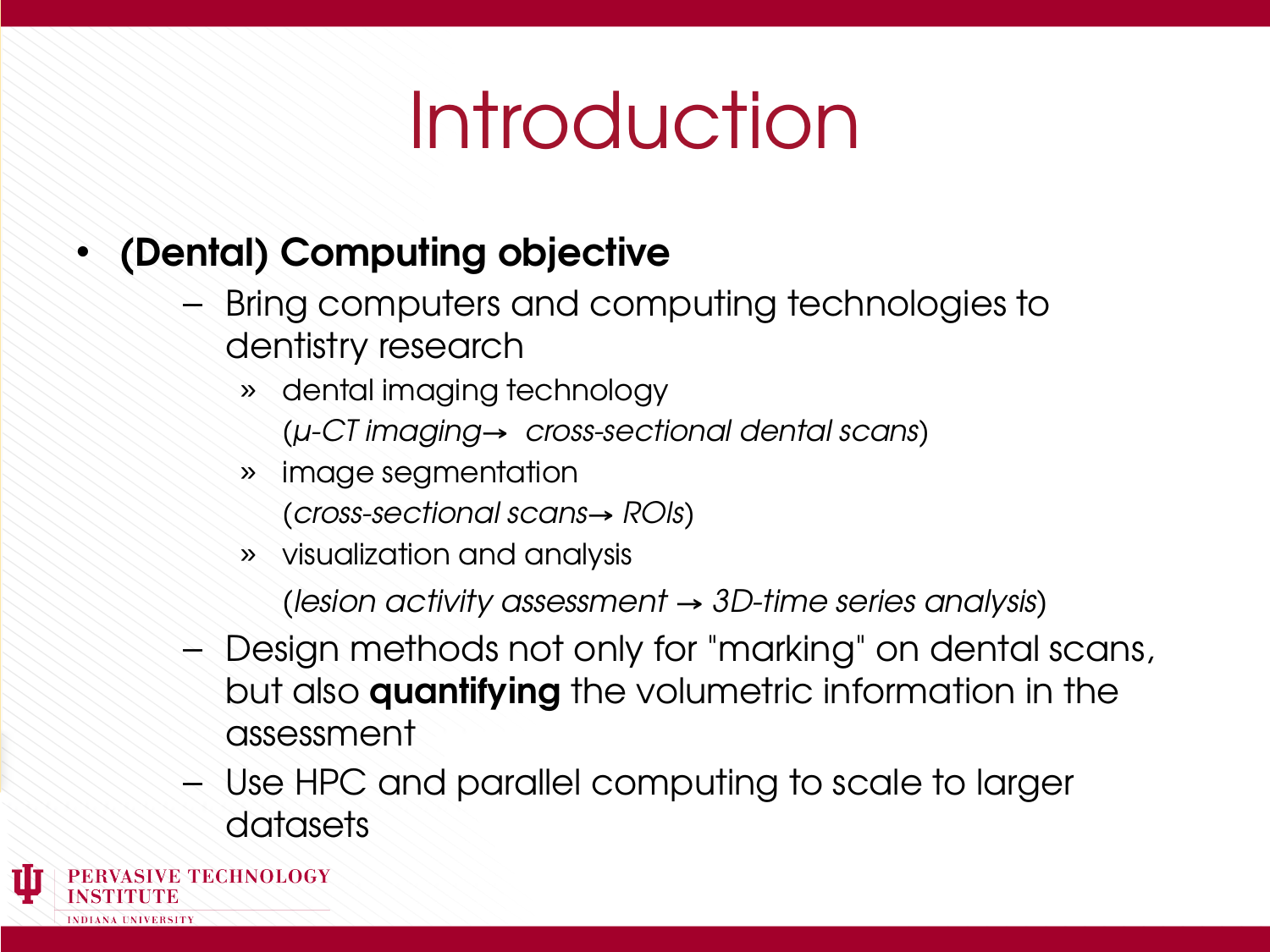

# Introduction
(Dental) Computing objective
Bring computers and computing technologies to dentistry research
dental imaging technology
	(µ-CT imaging→  cross-sectional dental scans)
image segmentation
	(cross-sectional scans→ ROIs)
visualization and analysis
	(lesion activity assessment → 3D-time series analysis)
Design methods not only for "marking" on dental scans, but also quantifying the volumetric information in the assessment
Use HPC and parallel computing to scale to larger datasets